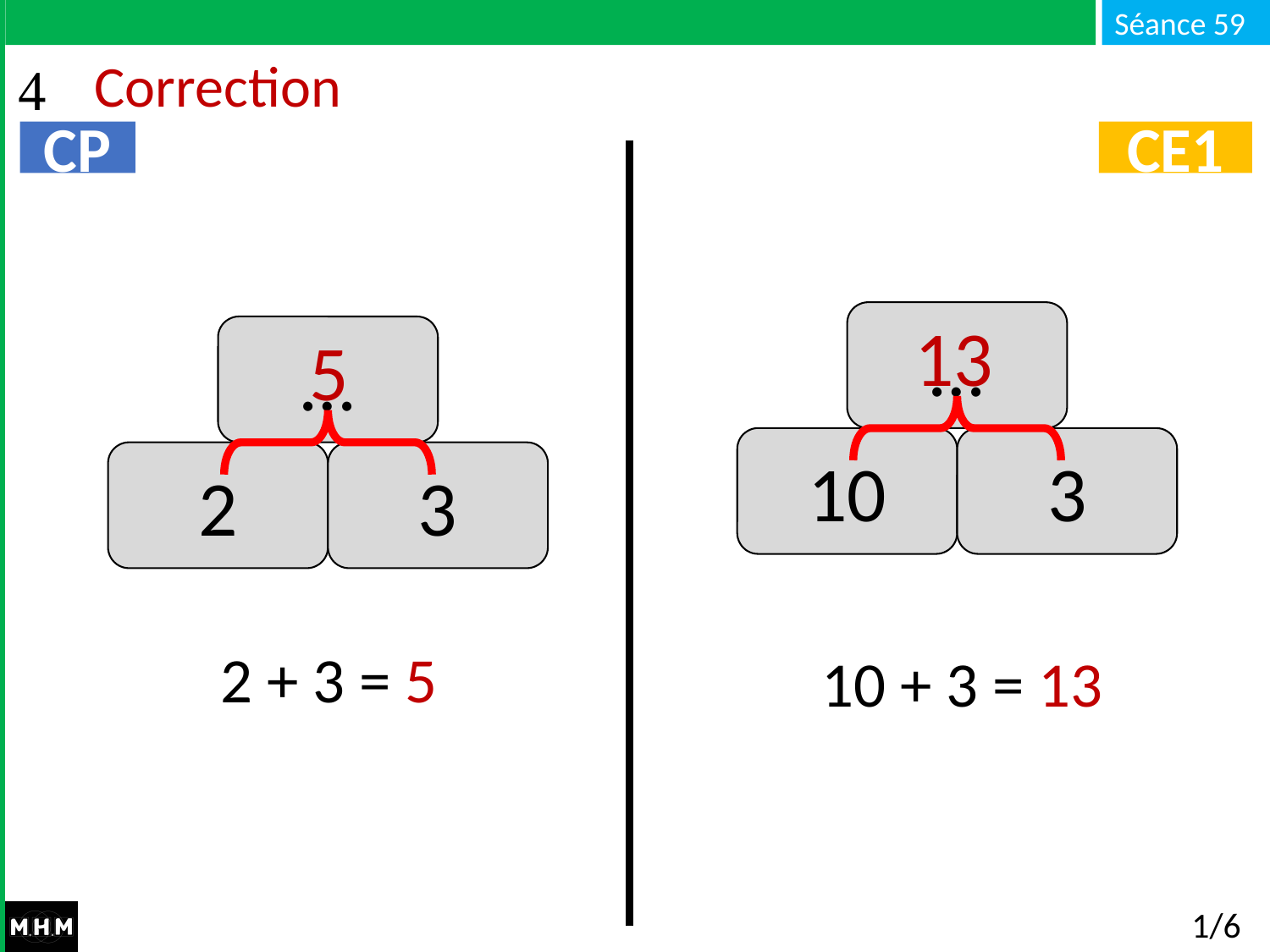

# Correction
CP
CE1
13
…
5
…

3
10
3
2
2 + 3 = 5
10 + 3 = 13
1/6